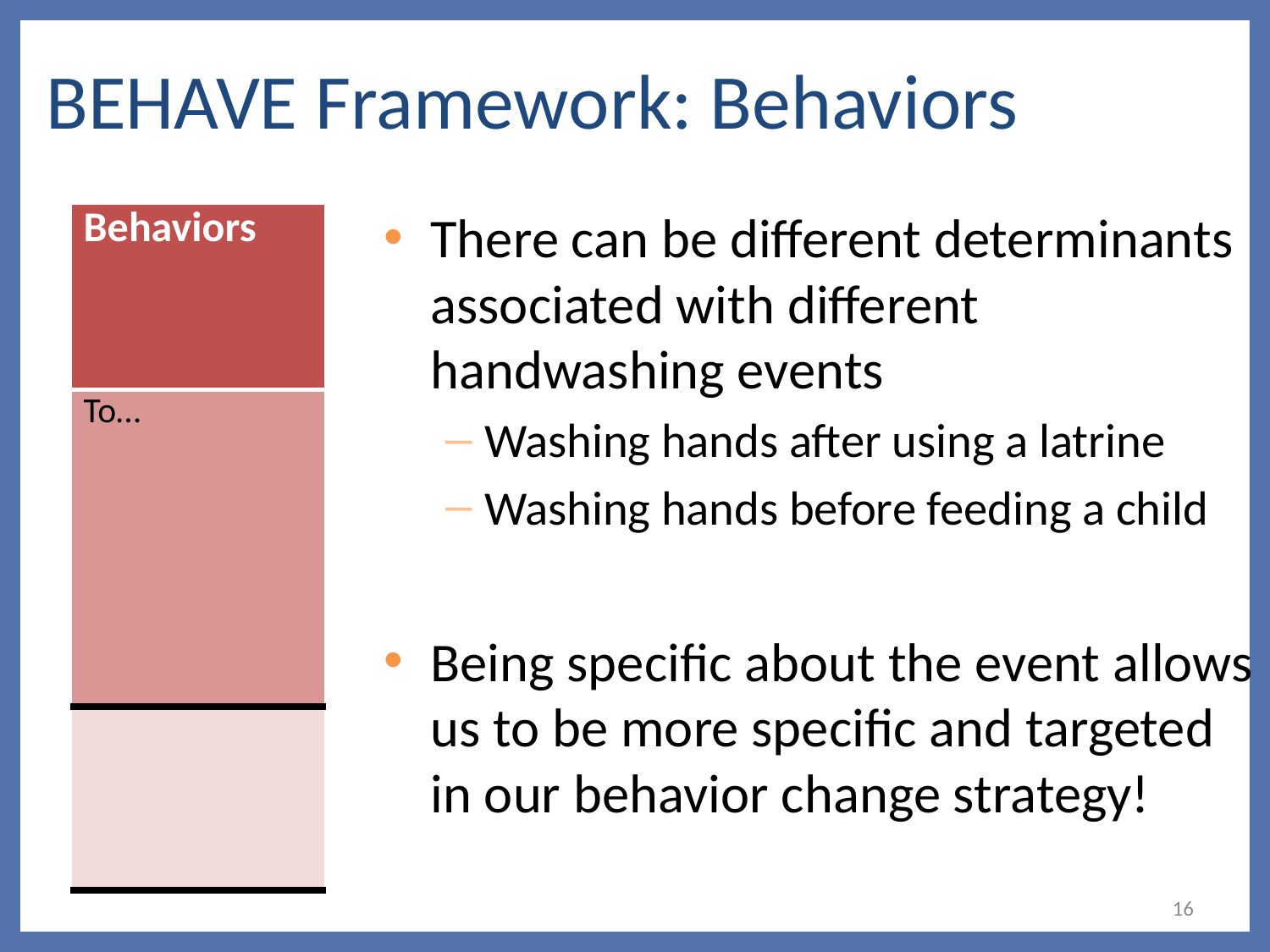

# BEHAVE Framework: Behaviors
There can be different determinants associated with different handwashing events
Washing hands after using a latrine
Washing hands before feeding a child

Being specific about the event allows us to be more specific and targeted in our behavior change strategy!
| Behaviors |
| --- |
| To… |
|  |
16